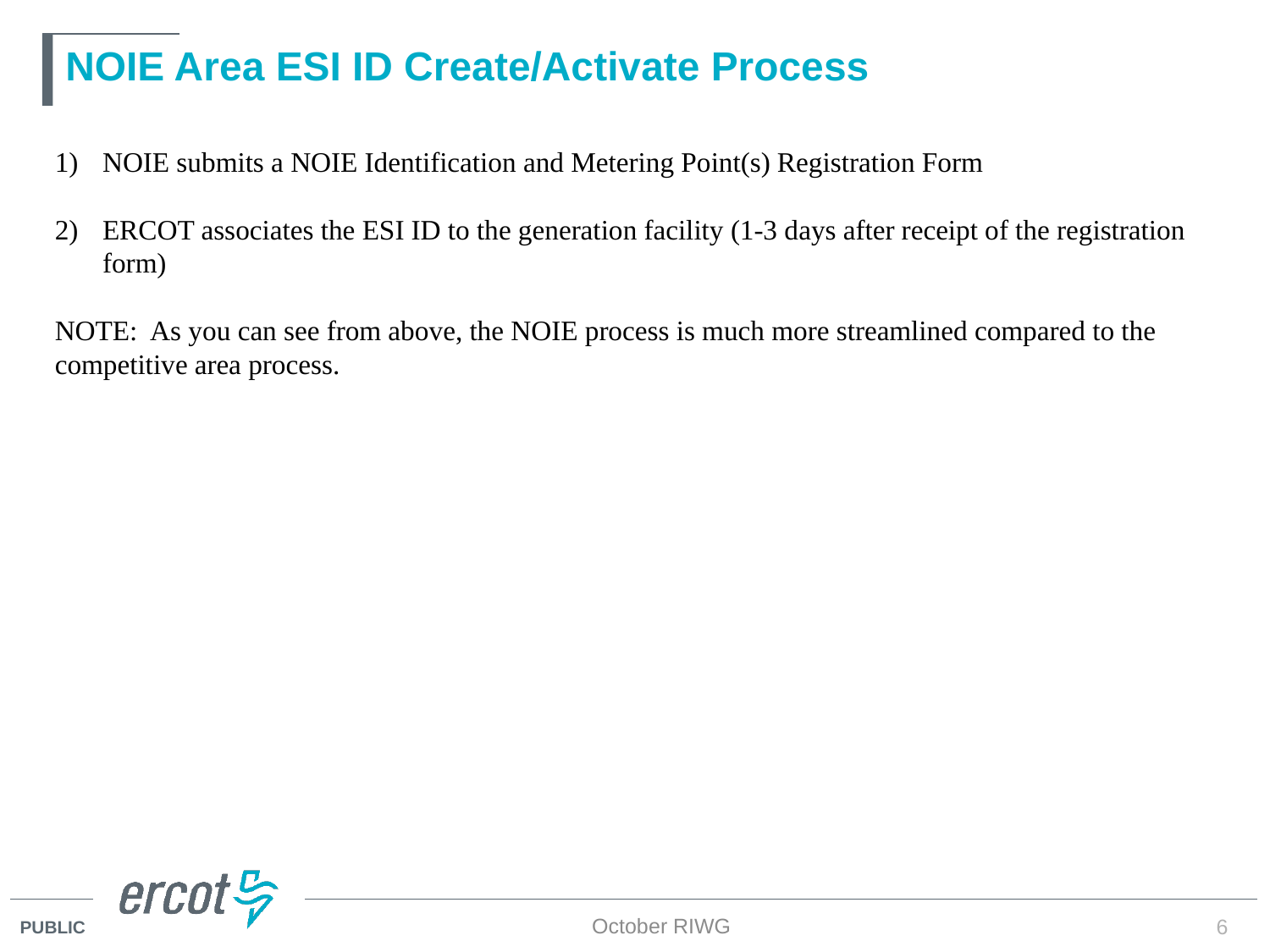

# NOIE Area ESI ID Create/Activate Process
NOIE submits a NOIE Identification and Metering Point(s) Registration Form

ERCOT associates the ESI ID to the generation facility (1-3 days after receipt of the registration form)

NOTE:  As you can see from above, the NOIE process is much more streamlined compared to the competitive area process.

October RIWG
6